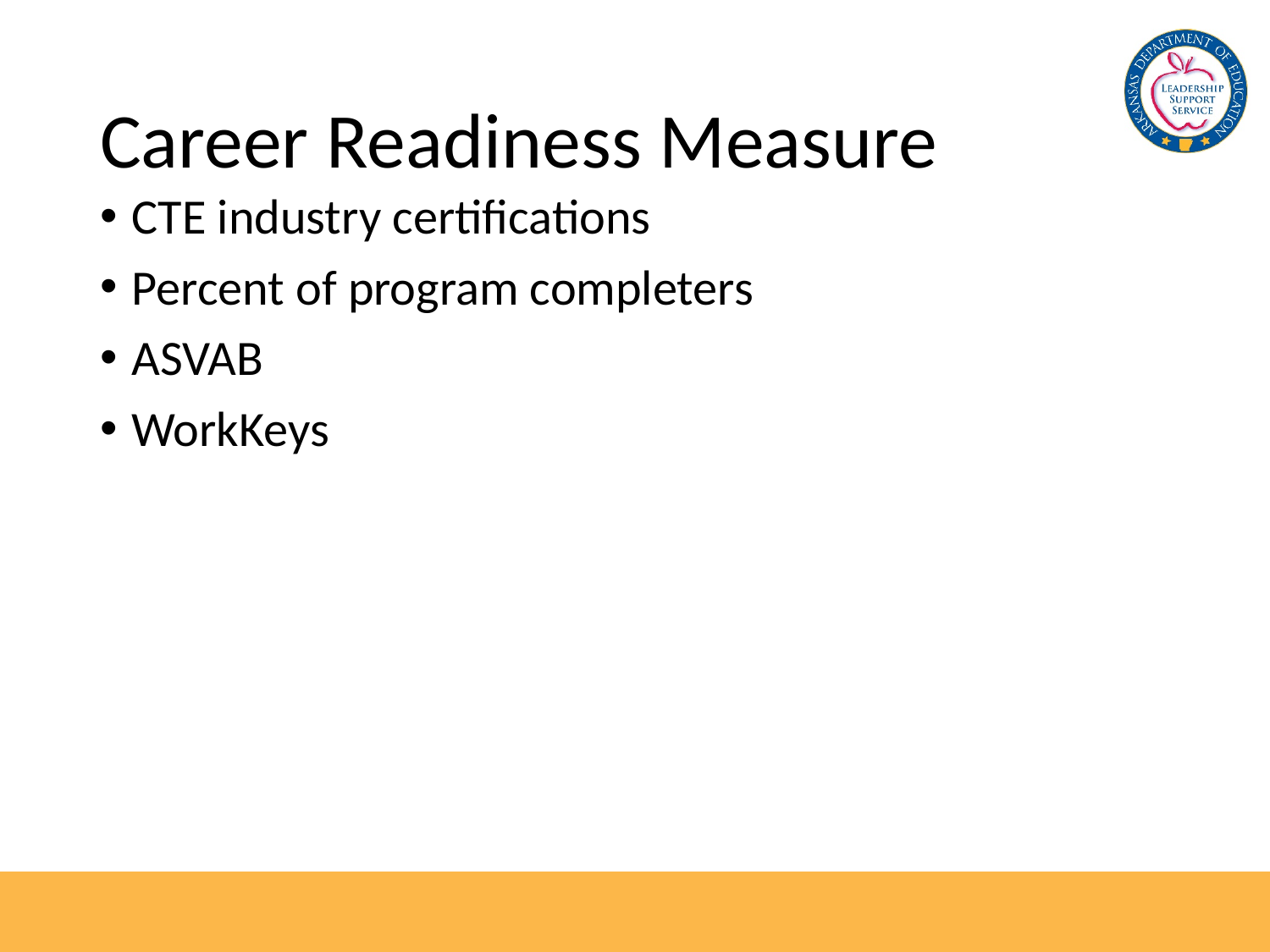

# Career Readiness Measure
CTE industry certifications
Percent of program completers
ASVAB
WorkKeys